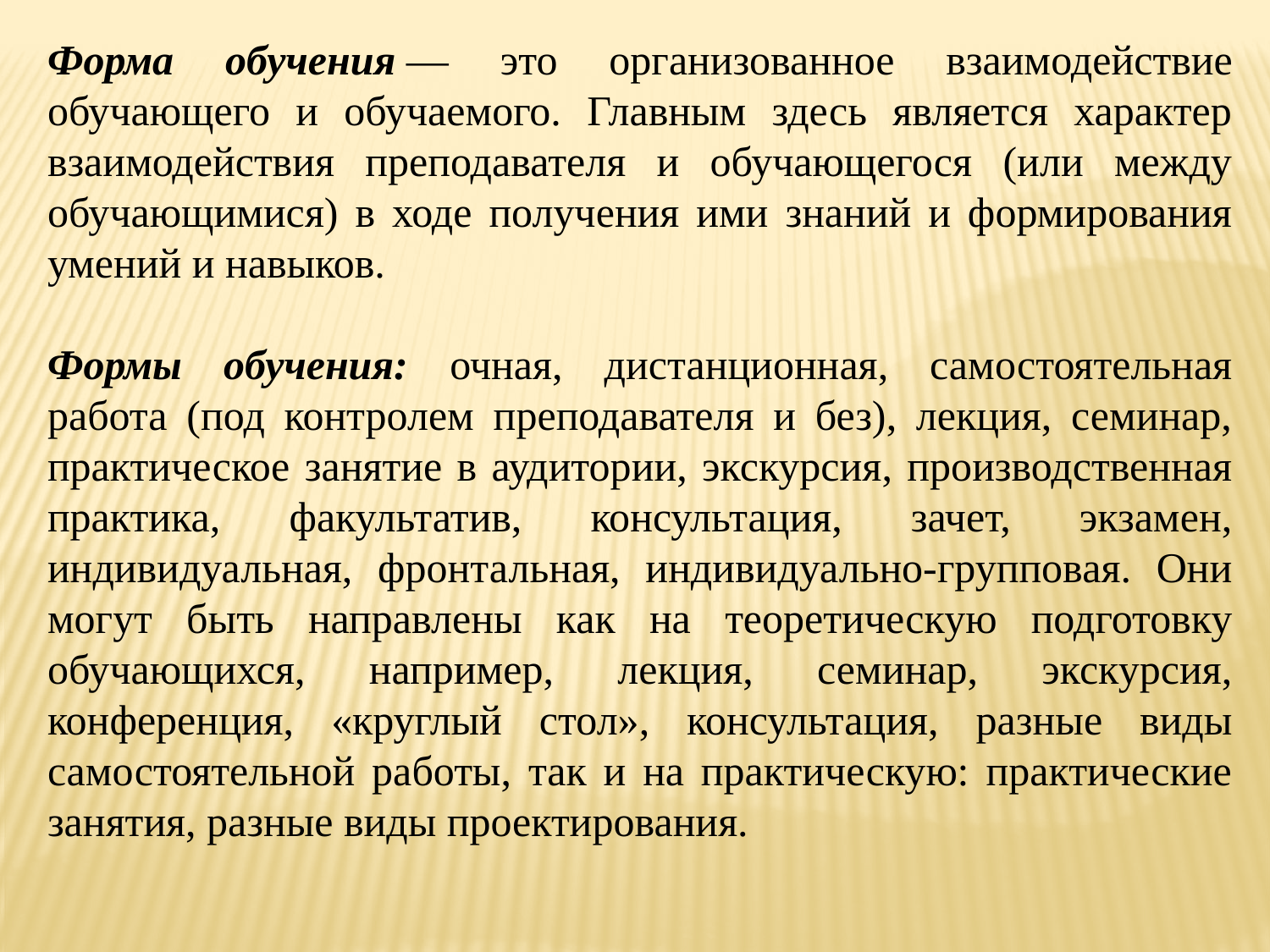

Форма обучения — это организованное взаимодействие обучающего и обучаемого. Главным здесь является характер взаимодействия преподавателя и обучающегося (или между обучающимися) в ходе получения ими знаний и формирования умений и навыков.

Формы обучения: очная, дистанционная, самостоятельная работа (под контролем преподавателя и без), лекция, семинар, практическое занятие в аудитории, экскурсия, производственная практика, факультатив, консультация, зачет, экзамен, индивидуальная, фронтальная, индивидуально-групповая. Они могут быть направлены как на теоретическую подготовку обучающихся, например, лекция, семинар, экскурсия, конференция, «круглый стол», консультация, разные виды самостоятельной работы, так и на практическую: практические занятия, разные виды проектирования.